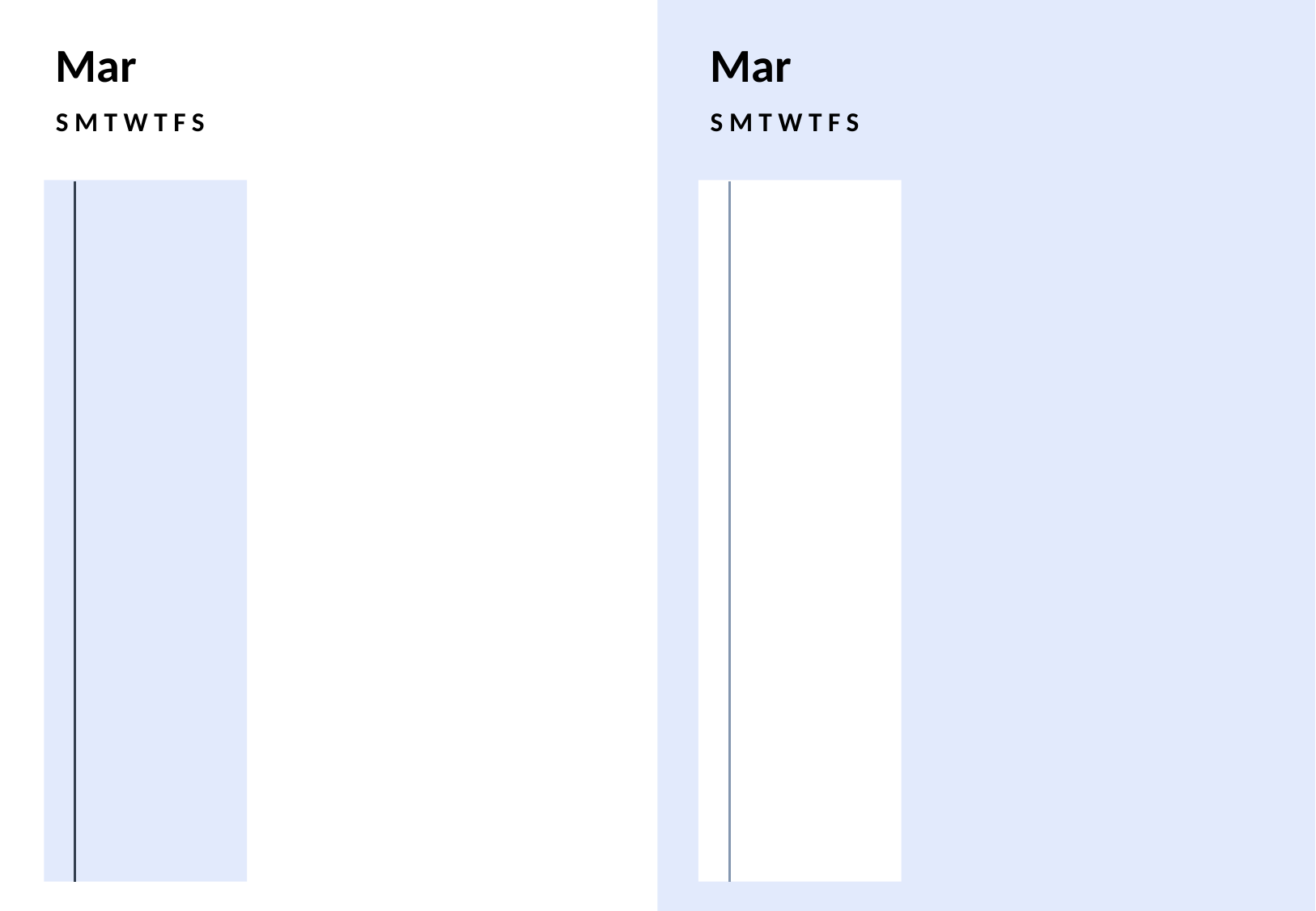

Mar
Mar
S M T W T F S
S M T W T F S